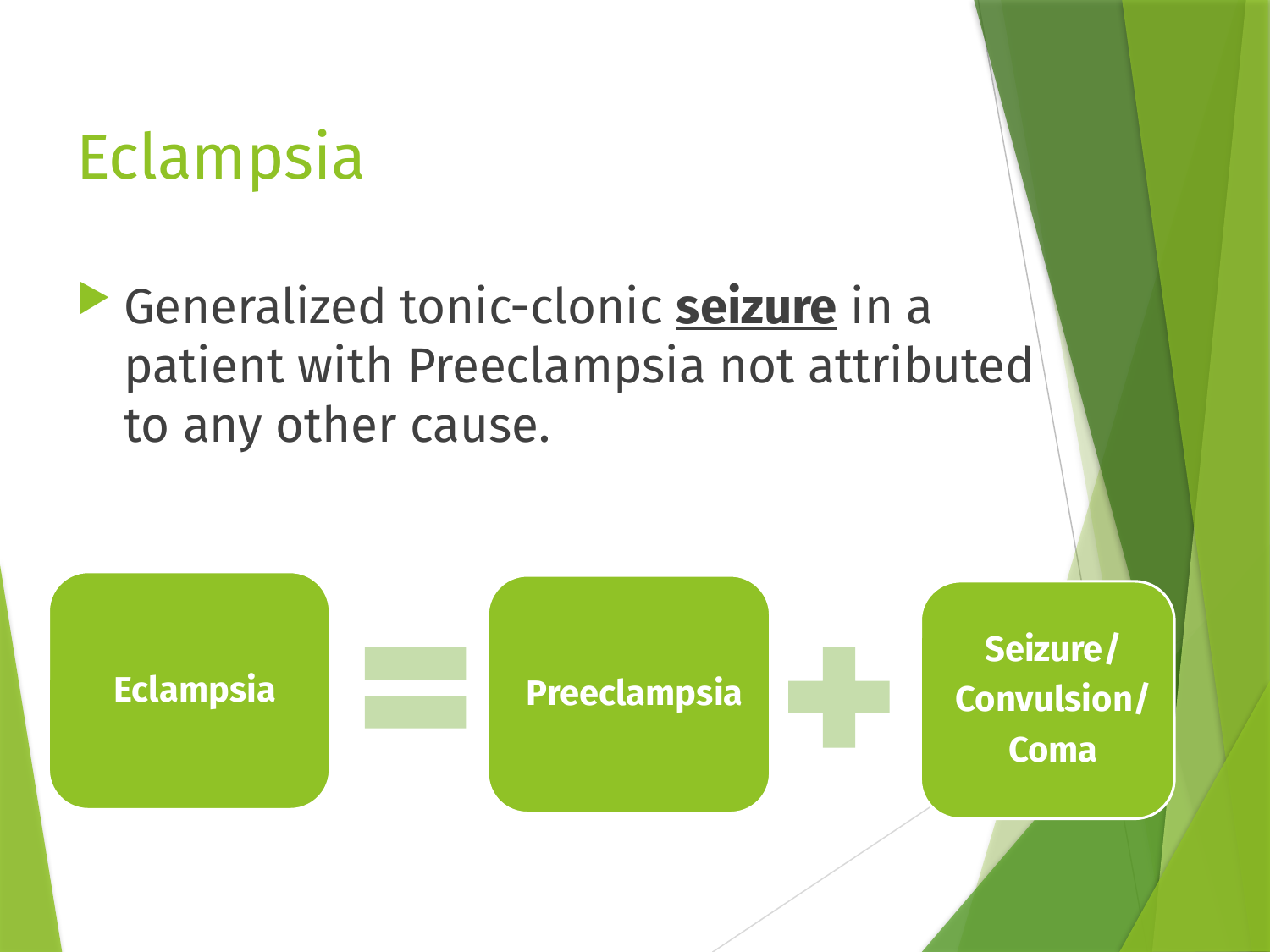

# Eclampsia
Generalized tonic-clonic seizure in a patient with Preeclampsia not attributed to any other cause.

Eclampsia

Preeclampsia

Seizure/
Convulsion/
Coma